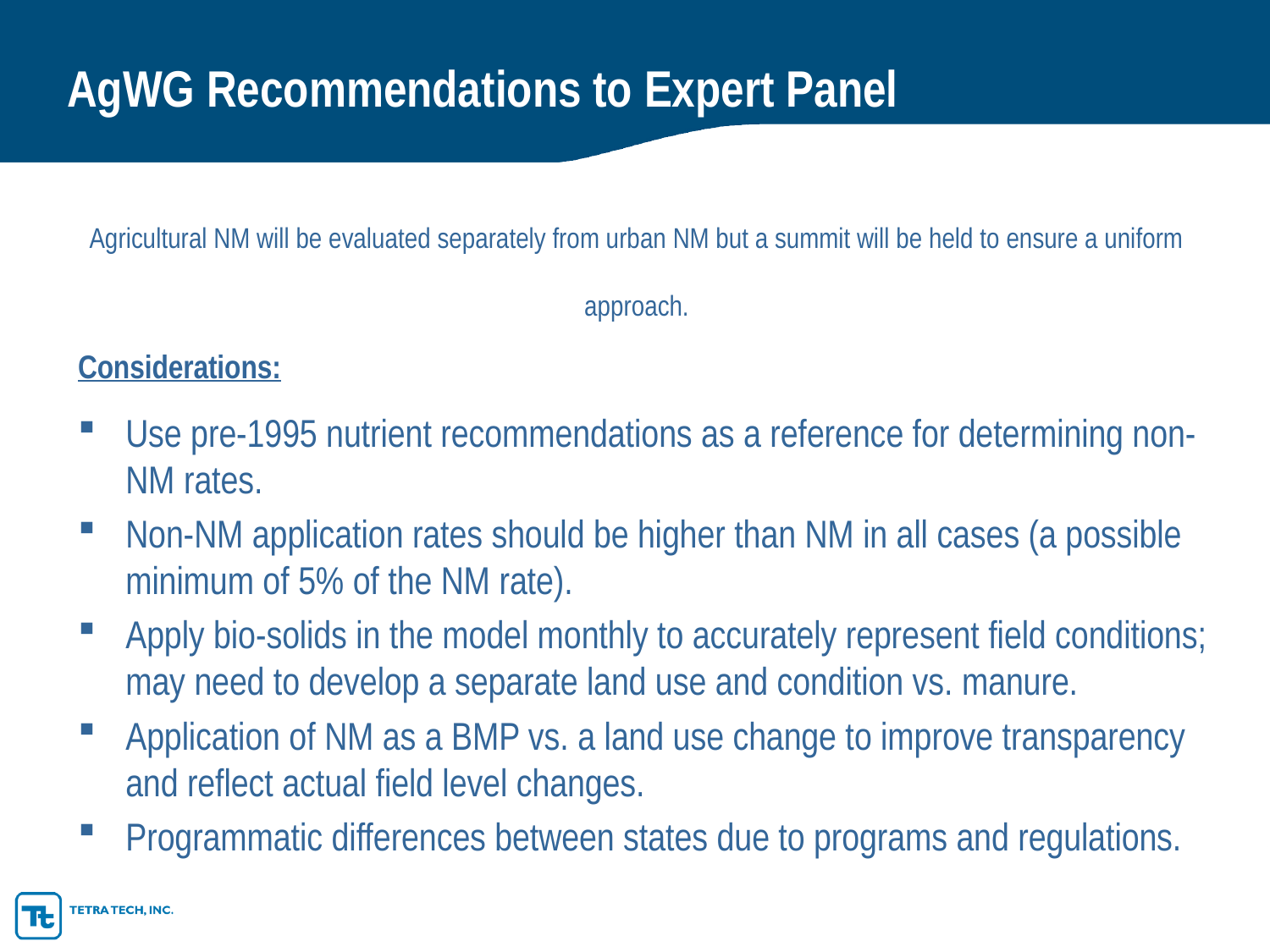

# AgWG Recommendations to Expert Panel
Agricultural NM will be evaluated separately from urban NM but a summit will be held to ensure a uniform approach.

Considerations:
Use pre-1995 nutrient recommendations as a reference for determining non-NM rates.
Non-NM application rates should be higher than NM in all cases (a possible minimum of 5% of the NM rate).
Apply bio-solids in the model monthly to accurately represent field conditions; may need to develop a separate land use and condition vs. manure.
Application of NM as a BMP vs. a land use change to improve transparency and reflect actual field level changes.
Programmatic differences between states due to programs and regulations.